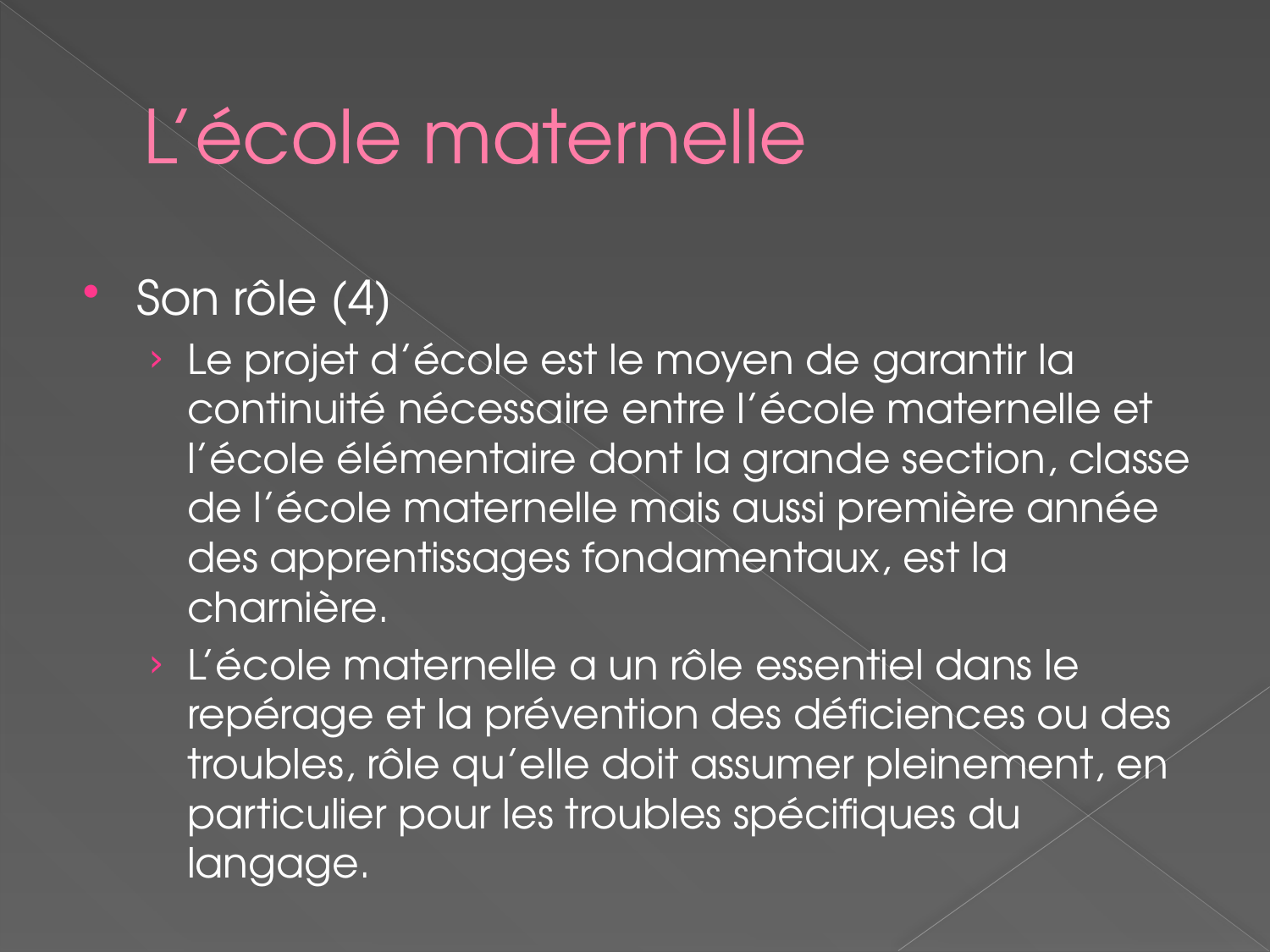

# L’école maternelle
Son rôle (4)
Le projet d’école est le moyen de garantir la continuité nécessaire entre l’école maternelle et l’école élémentaire dont la grande section, classe de l’école maternelle mais aussi première année des apprentissages fondamentaux, est la charnière.
L’école maternelle a un rôle essentiel dans le repérage et la prévention des déficiences ou des troubles, rôle qu’elle doit assumer pleinement, en particulier pour les troubles spécifiques du langage.